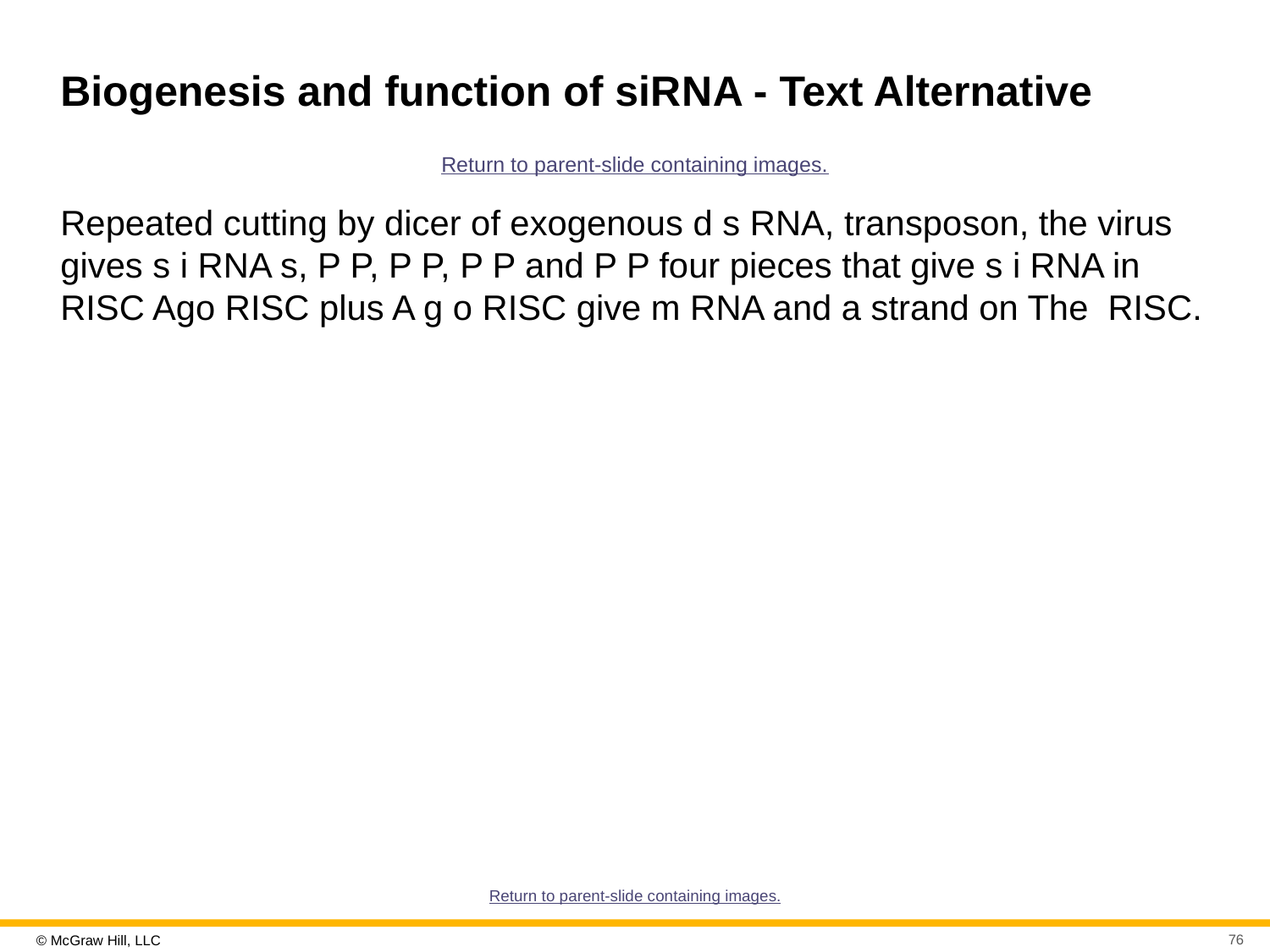

# Biogenesis and function of siR N A - Text Alternative
Return to parent-slide containing images.
Repeated cutting by dicer of exogenous d s RNA, transposon, the virus gives s i RNA s, P P, P P, P P and P P four pieces that give s i RNA in RISC Ago RISC plus A g o RISC give m RNA and a strand on The  RISC.
Return to parent-slide containing images.
76